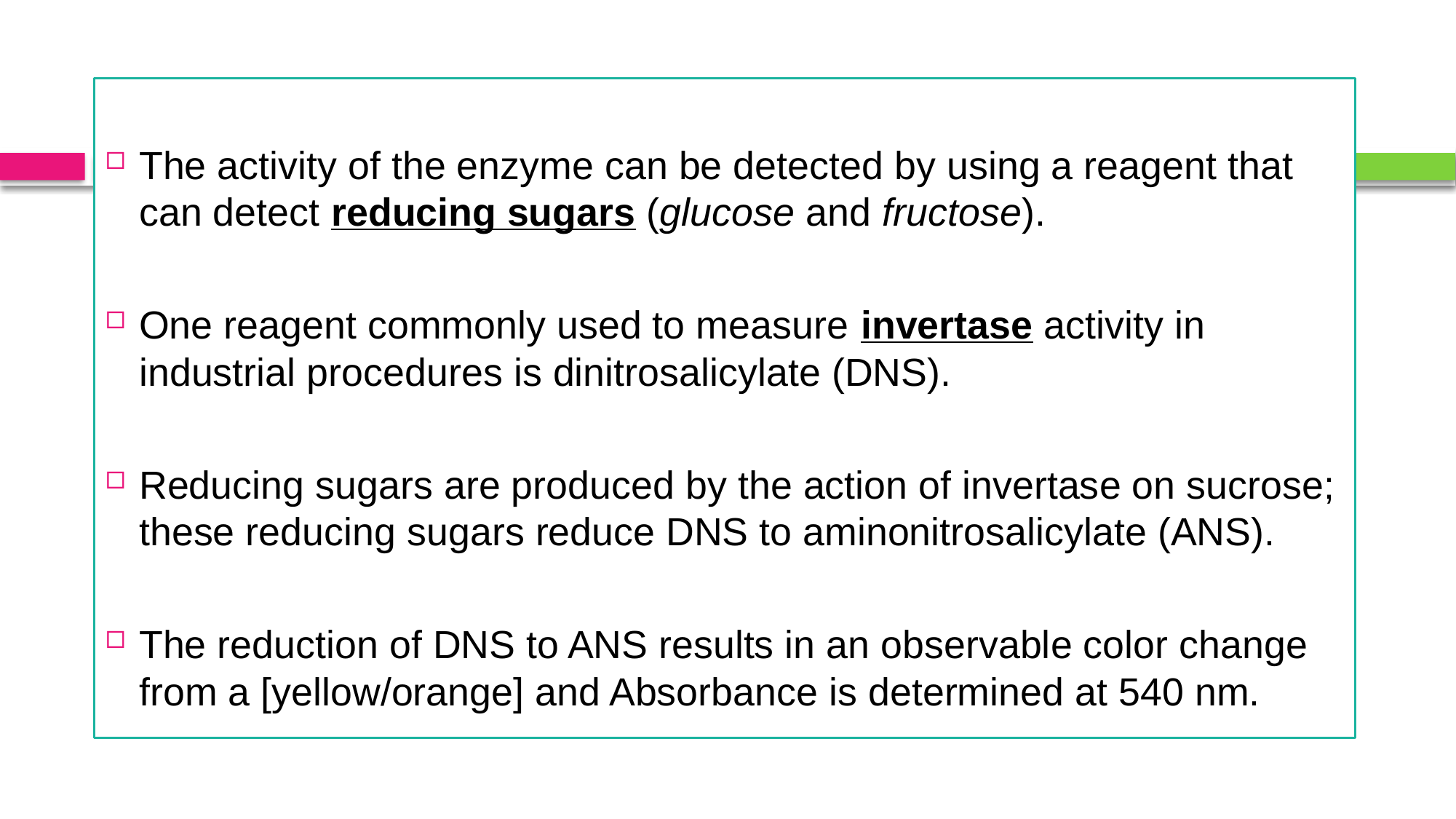

The activity of the enzyme can be detected by using a reagent that can detect reducing sugars (glucose and fructose).

One reagent commonly used to measure invertase activity in industrial procedures is dinitrosalicylate (DNS).

Reducing sugars are produced by the action of invertase on sucrose; these reducing sugars reduce DNS to aminonitrosalicylate (ANS).

The reduction of DNS to ANS results in an observable color change from a [yellow/orange] and Absorbance is determined at 540 nm.